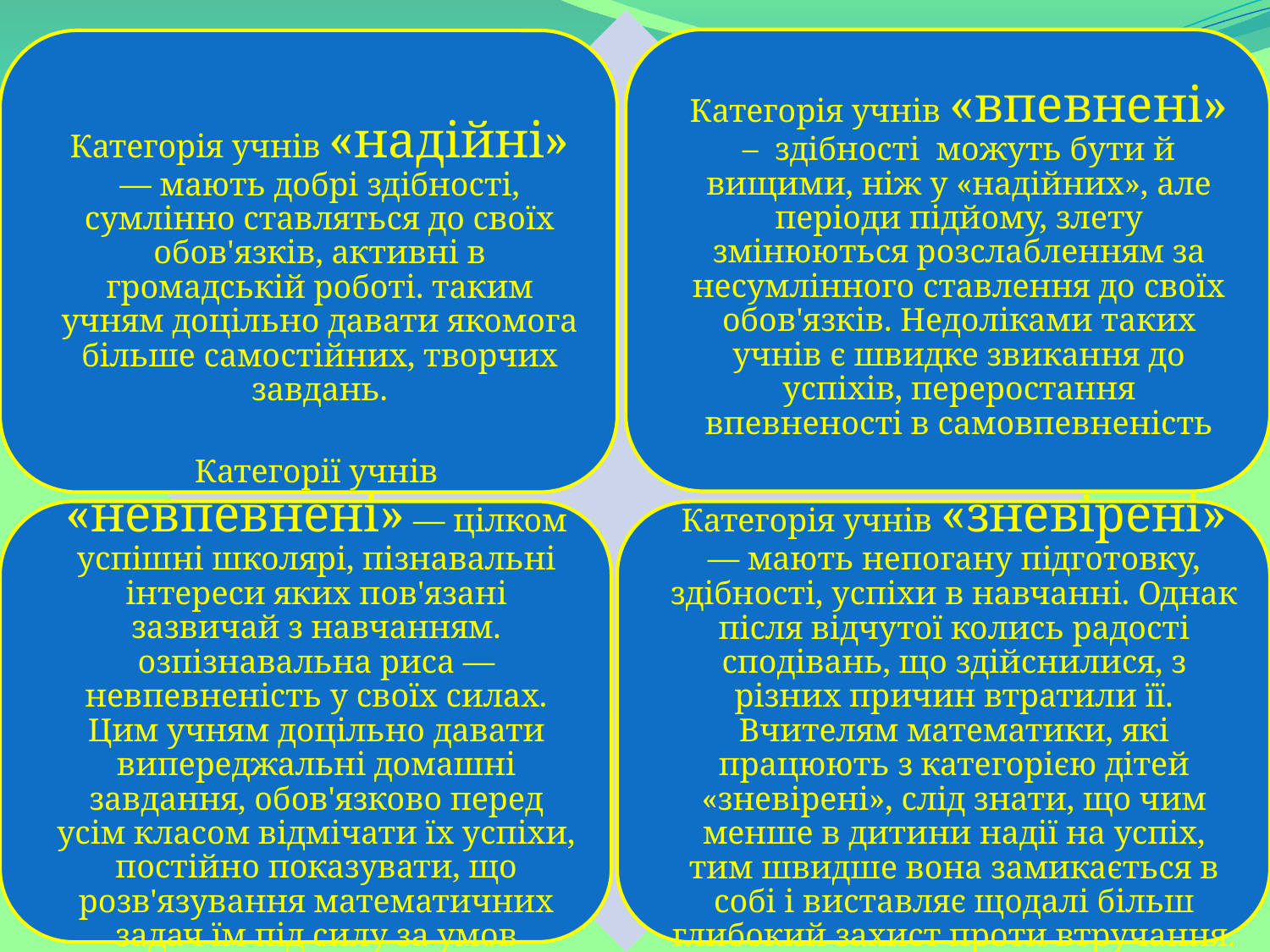

Категорія учнів «надійні» — мають добрі здібності, сумлінно ставляться до своїх обов'язків, активні в громадській роботі. таким учням доцільно давати якомога більше самостійних, творчих завдань.
Категорія учнів «впевнені» –  здібності  можуть бути й вищими, ніж у «надійних», але періоди підйому, злету змінюються розслабленням за несумлінного ставлення до своїх обов'язків. Недоліками таких учнів є швидке звикання до успіхів, переростання впевненості в самовпевненість
Категорії учнів «невпевнені» — цілком успішні школярі, пізнавальні інтереси яких пов'язані зазвичай з навчанням. озпізнавальна риса — невпевненість у своїх силах. Цим учням доцільно давати випереджальні домашні завдання, обов'язково перед усім класом відмічати їх успіхи, постійно показувати, що розв'язування математичних задач їм під силу за умов постійної праці.
Категорія учнів «зневірені» — мають непогану підготовку, здібності, успіхи в навчанні. Однак після відчутої колись радості сподівань, що здійснилися, з різних причин втратили її. Вчителям математики, які працюють з категорією дітей «зневірені», слід знати, що чим менше в дитини надії на успіх, тим швидше вона замикається в собі і виставляє щодалі більш глибокий захист проти втручання.
#